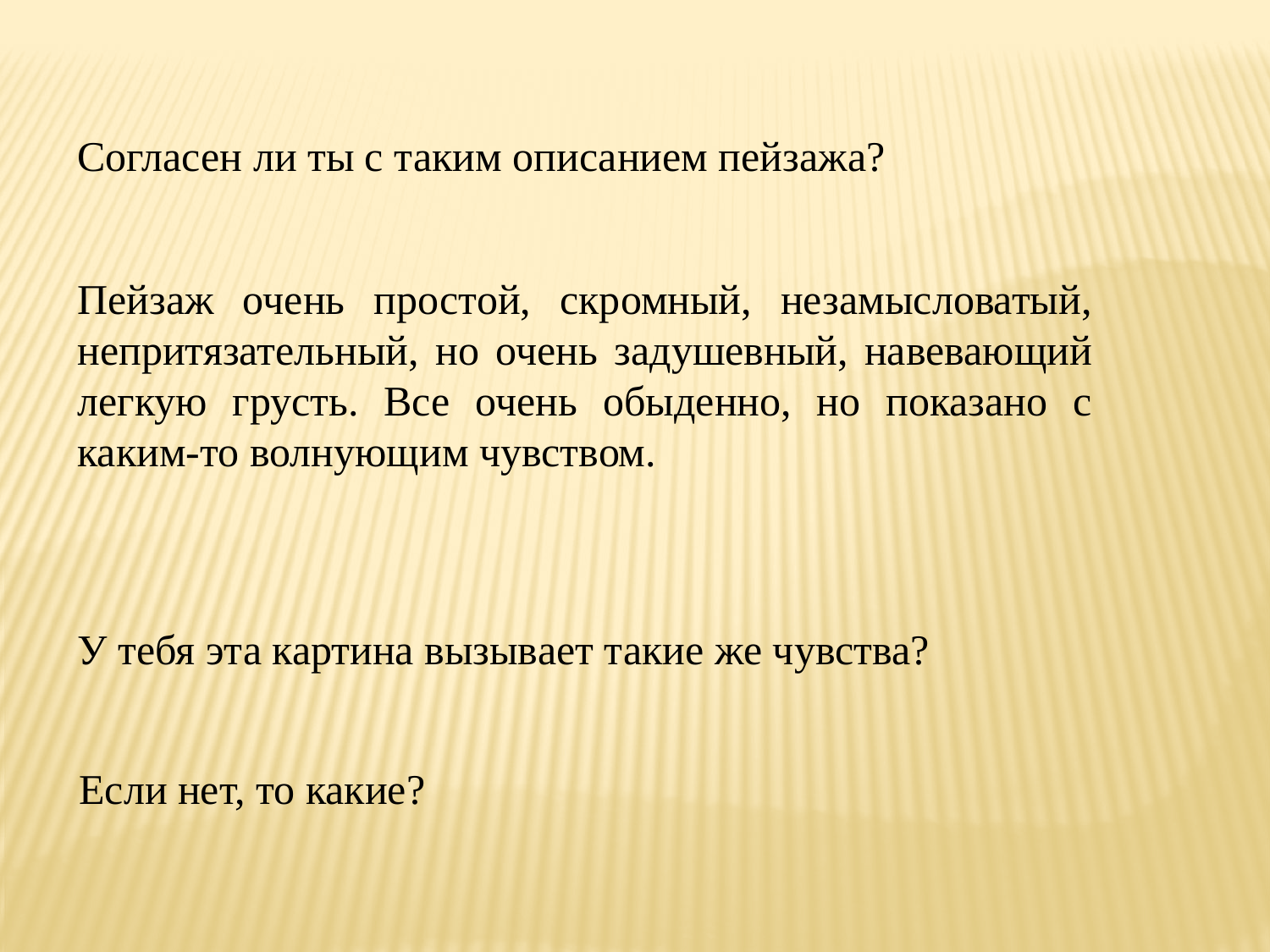

Согласен ли ты с таким описанием пейзажа?
Пейзаж очень простой, скромный, незамысловатый, непритязательный, но очень задушевный, навевающий легкую грусть. Все очень обыденно, но показано с каким-то волнующим чувством.
У тебя эта картина вызывает такие же чувства?
Если нет, то какие?